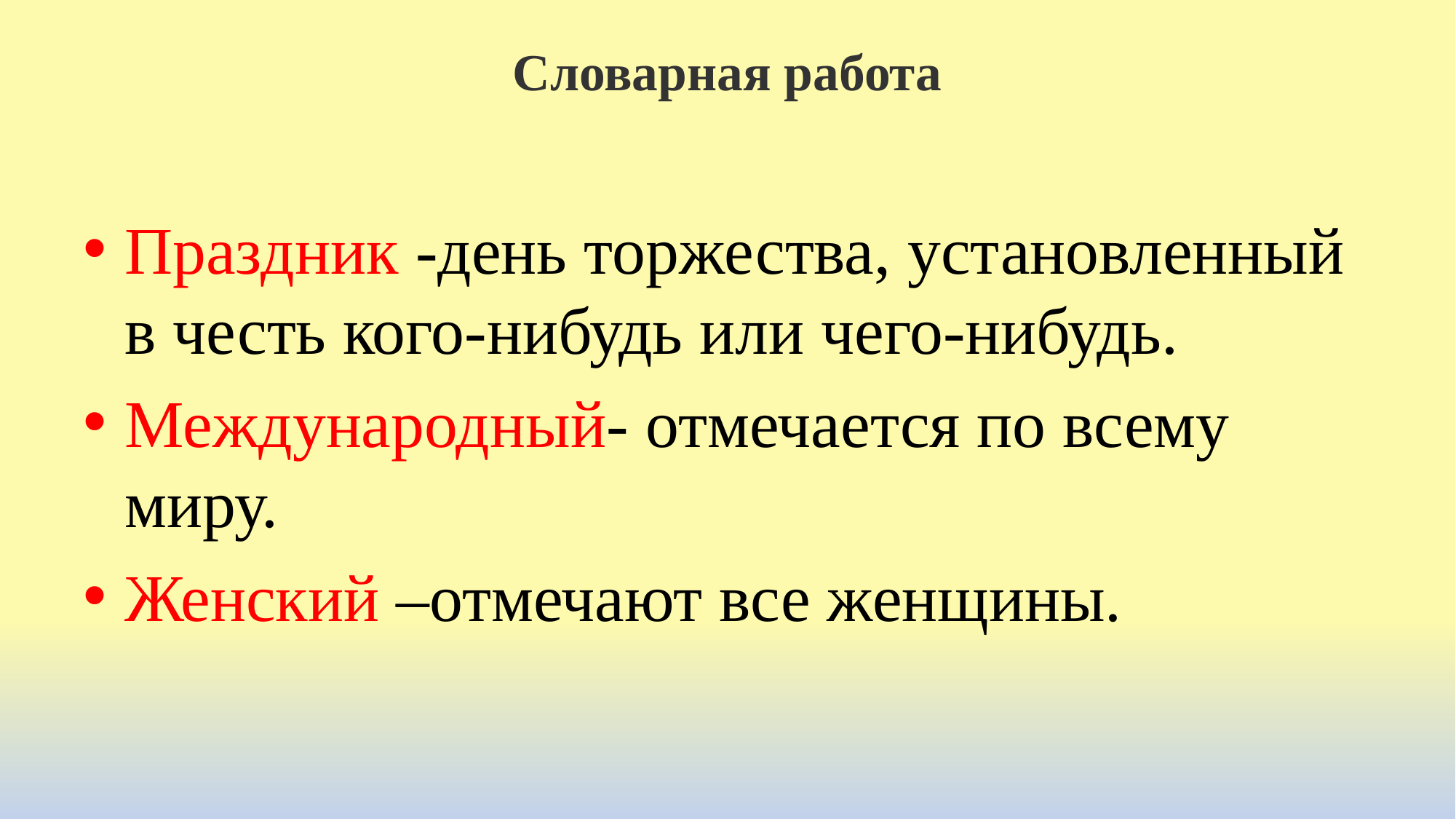

# Словарная работа

Праздник -день торжества, установленный в честь кого-нибудь или чего-нибудь.
Международный- отмечается по всему миру.
Женский –отмечают все женщины.